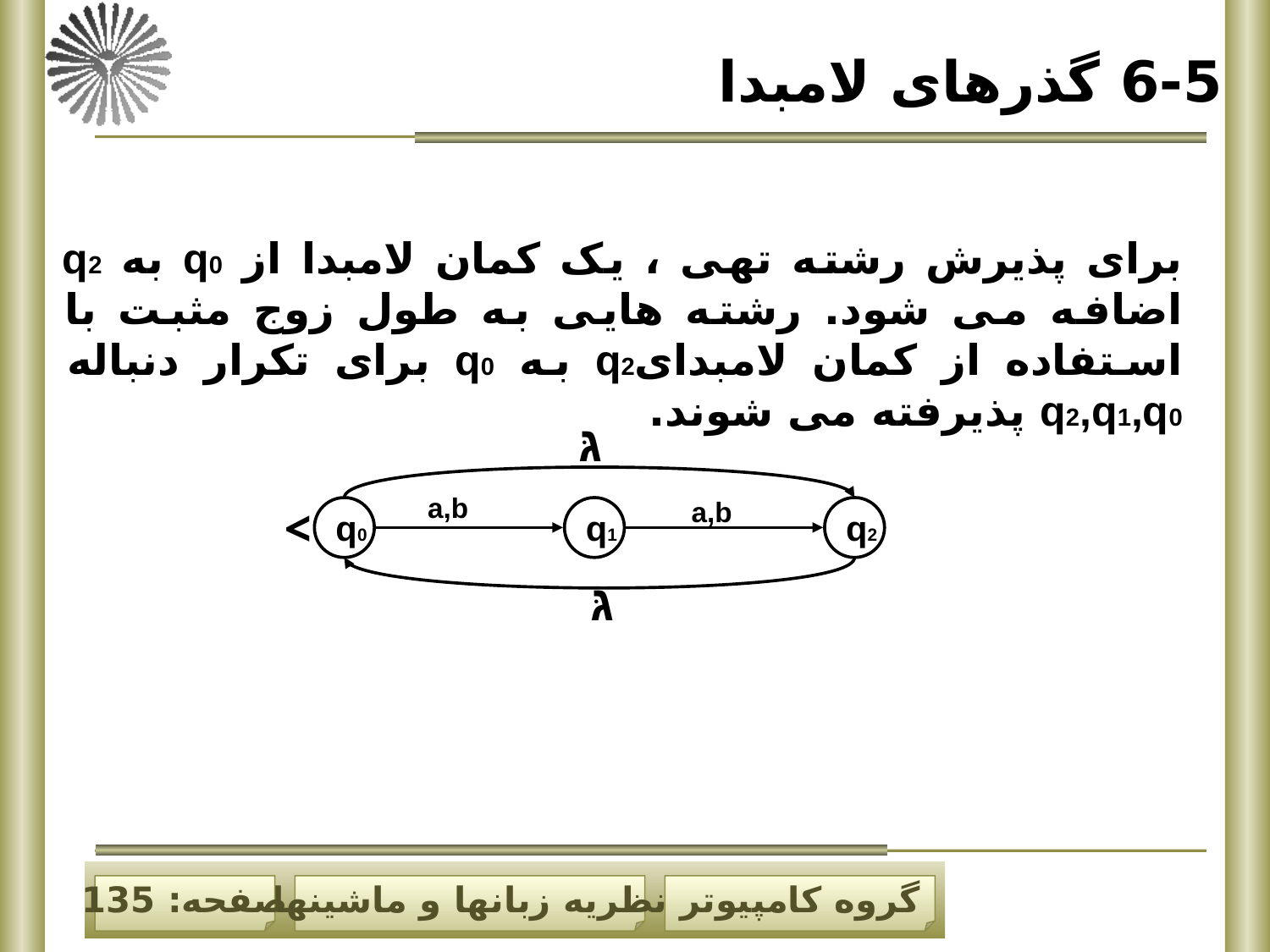

6-5 گذرهای لامبدا
برای پذیرش رشته تهی ، یک کمان لامبدا از q0 به q2 اضافه می شود. رشته هایی به طول زوج مثبت با استفاده از کمان لامبدایq2 به q0 برای تکرار دنباله q2,q1,q0 پذیرفته می شوند.

גּ
a,b
a,b
>
q0
q1
q2
גּ